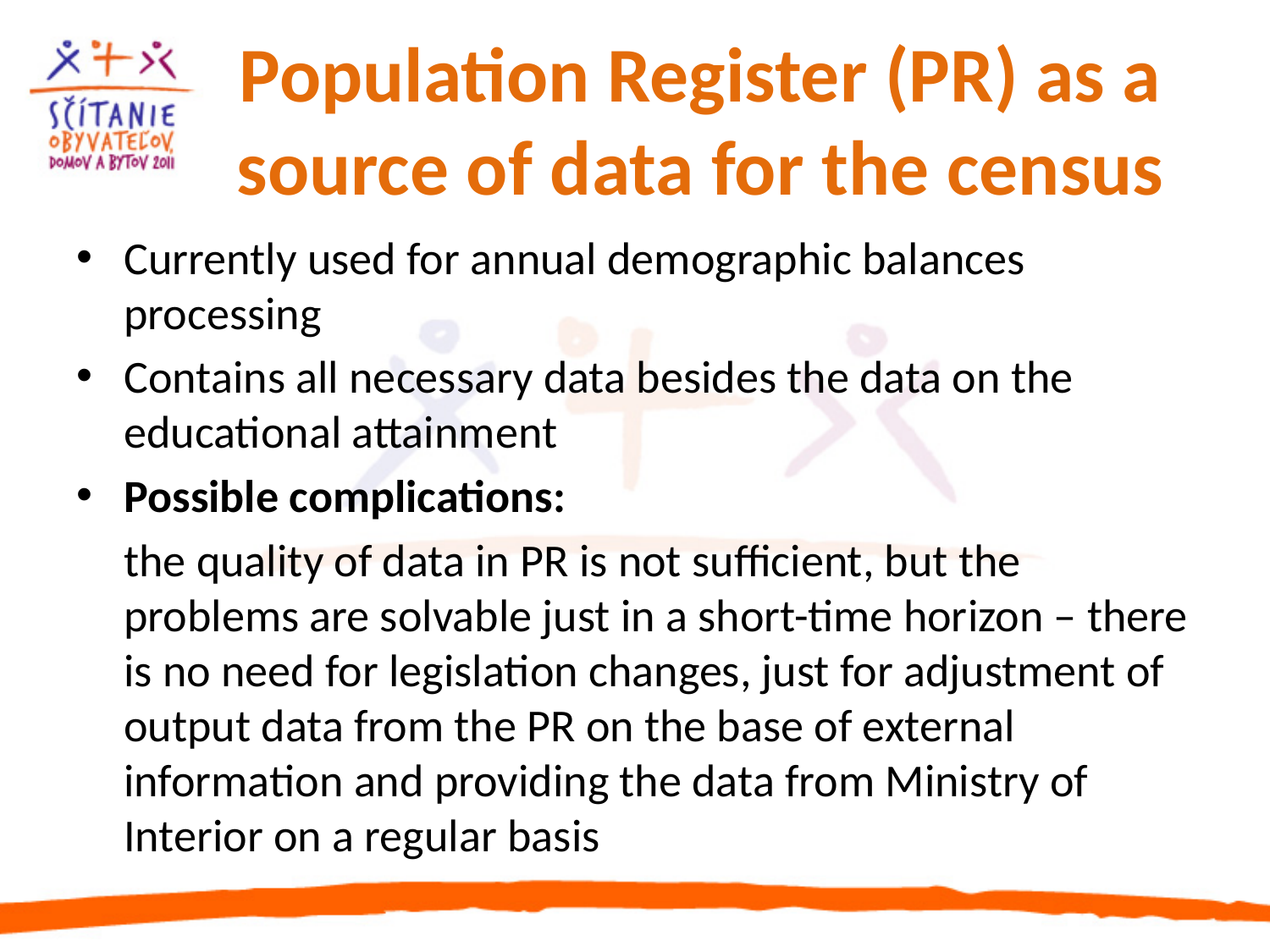

# Population Register (PR) as a source of data for the census
Currently used for annual demographic balances processing
Contains all necessary data besides the data on the educational attainment
Possible complications:
	the quality of data in PR is not sufficient, but the problems are solvable just in a short-time horizon – there is no need for legislation changes, just for adjustment of output data from the PR on the base of external information and providing the data from Ministry of Interior on a regular basis